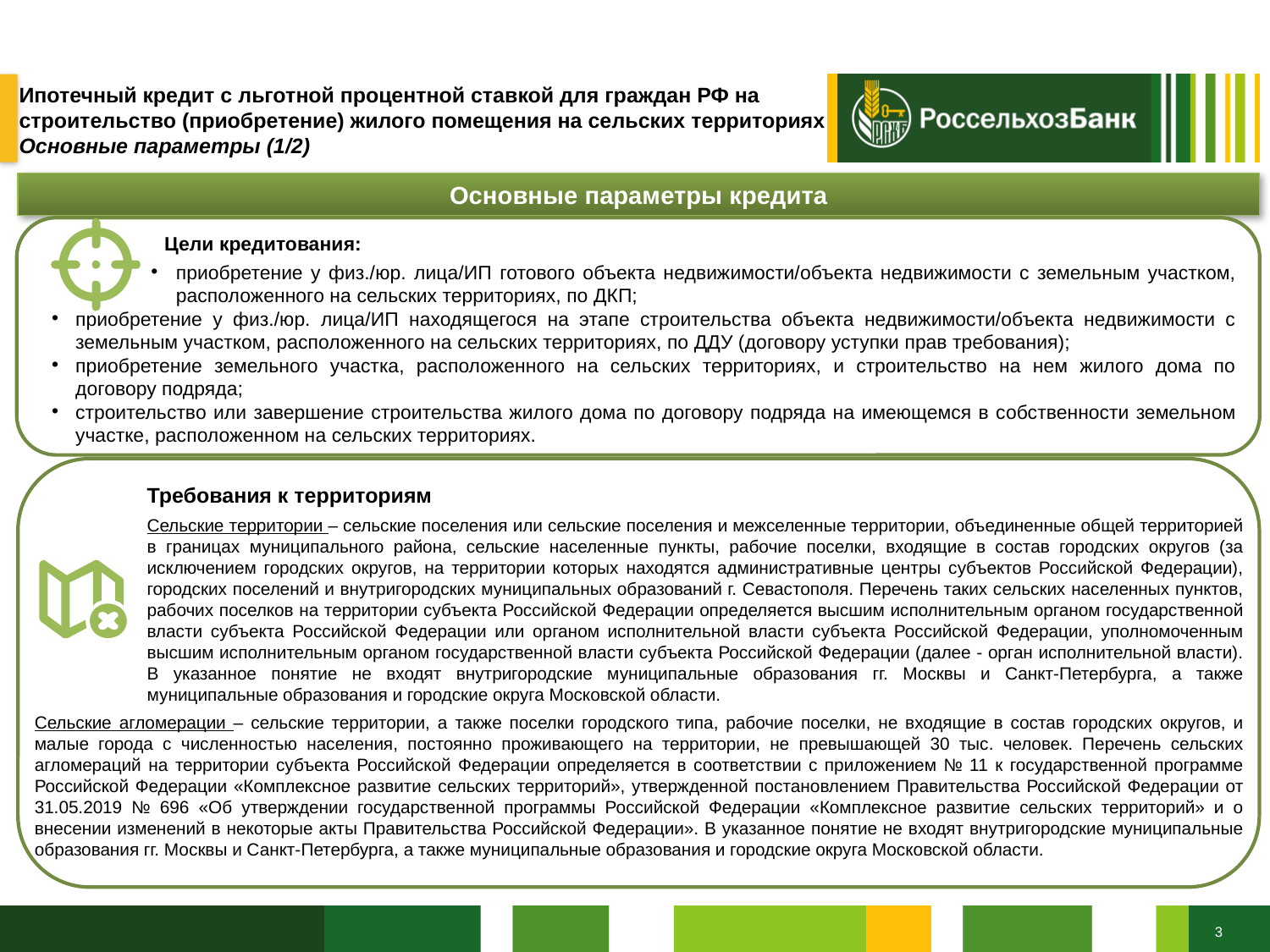

# Ипотечный кредит с льготной процентной ставкой для граждан РФ на строительство (приобретение) жилого помещения на сельских территориях Основные параметры (1/2)
Основные параметры кредита

                   Цели кредитования:
приобретение у физ./юр. лица/ИП готового объекта недвижимости/объекта недвижимости с земельным участком, расположенного на сельских территориях, по ДКП;
приобретение у физ./юр. лица/ИП находящегося на этапе строительства объекта недвижимости/объекта недвижимости с земельным участком, расположенного на сельских территориях, по ДДУ (договору уступки прав требования);
приобретение земельного участка, расположенного на сельских территориях, и строительство на нем жилого дома по договору подряда;
строительство или завершение строительства жилого дома по договору подряда на имеющемся в собственности земельном участке, расположенном на сельских территориях.

                   Требования к территориям
Сельские территории – сельские поселения или сельские поселения и межселенные территории, объединенные общей территорией в границах муниципального района, сельские населенные пункты, рабочие поселки, входящие в состав городских округов (за исключением городских округов, на территории которых находятся административные центры субъектов Российской Федерации), городских поселений и внутригородских муниципальных образований г. Севастополя. Перечень таких сельских населенных пунктов, рабочих поселков на территории субъекта Российской Федерации определяется высшим исполнительным органом государственной власти субъекта Российской Федерации или органом исполнительной власти субъекта Российской Федерации, уполномоченным высшим исполнительным органом государственной власти субъекта Российской Федерации (далее - орган исполнительной власти). В указанное понятие не входят внутригородские муниципальные образования гг. Москвы и Санкт-Петербурга, а также муниципальные образования и городские округа Московской области.
Сельские агломерации – сельские территории, а также поселки городского типа, рабочие поселки, не входящие в состав городских округов, и малые города с численностью населения, постоянно проживающего на территории, не превышающей 30 тыс. человек. Перечень сельских агломераций на территории субъекта Российской Федерации определяется в соответствии с приложением № 11 к государственной программе Российской Федерации «Комплексное развитие сельских территорий», утвержденной постановлением Правительства Российской Федерации от 31.05.2019 № 696 «Об утверждении государственной программы Российской Федерации «Комплексное развитие сельских территорий» и о внесении изменений в некоторые акты Правительства Российской Федерации». В указанное понятие не входят внутригородские муниципальные образования гг. Москвы и Санкт-Петербурга, а также муниципальные образования и городские округа Московской области.

3